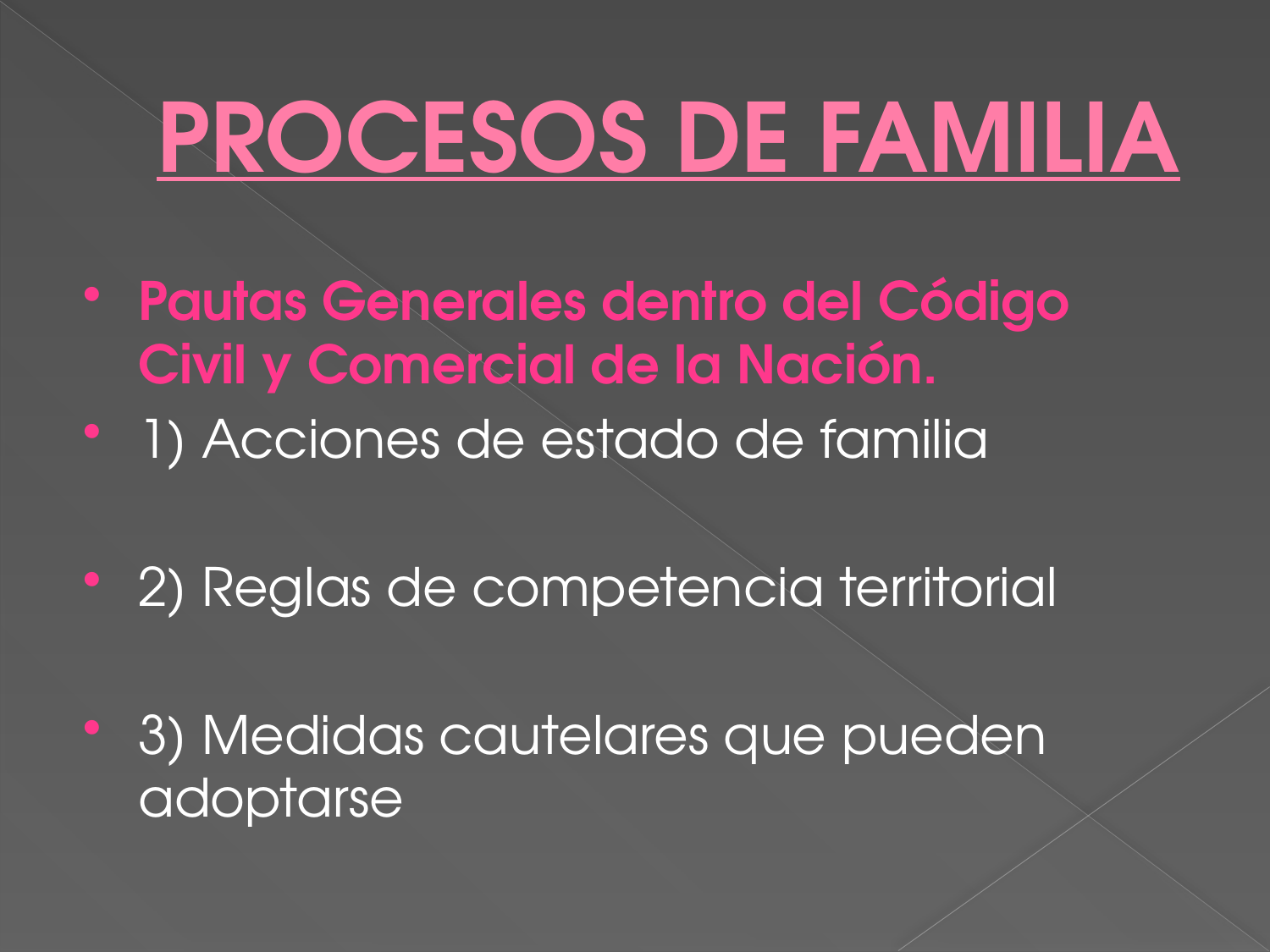

# PROCESOS DE FAMILIA
Pautas Generales dentro del Código Civil y Comercial de la Nación.
1) Acciones de estado de familia

2) Reglas de competencia territorial

3) Medidas cautelares que pueden adoptarse